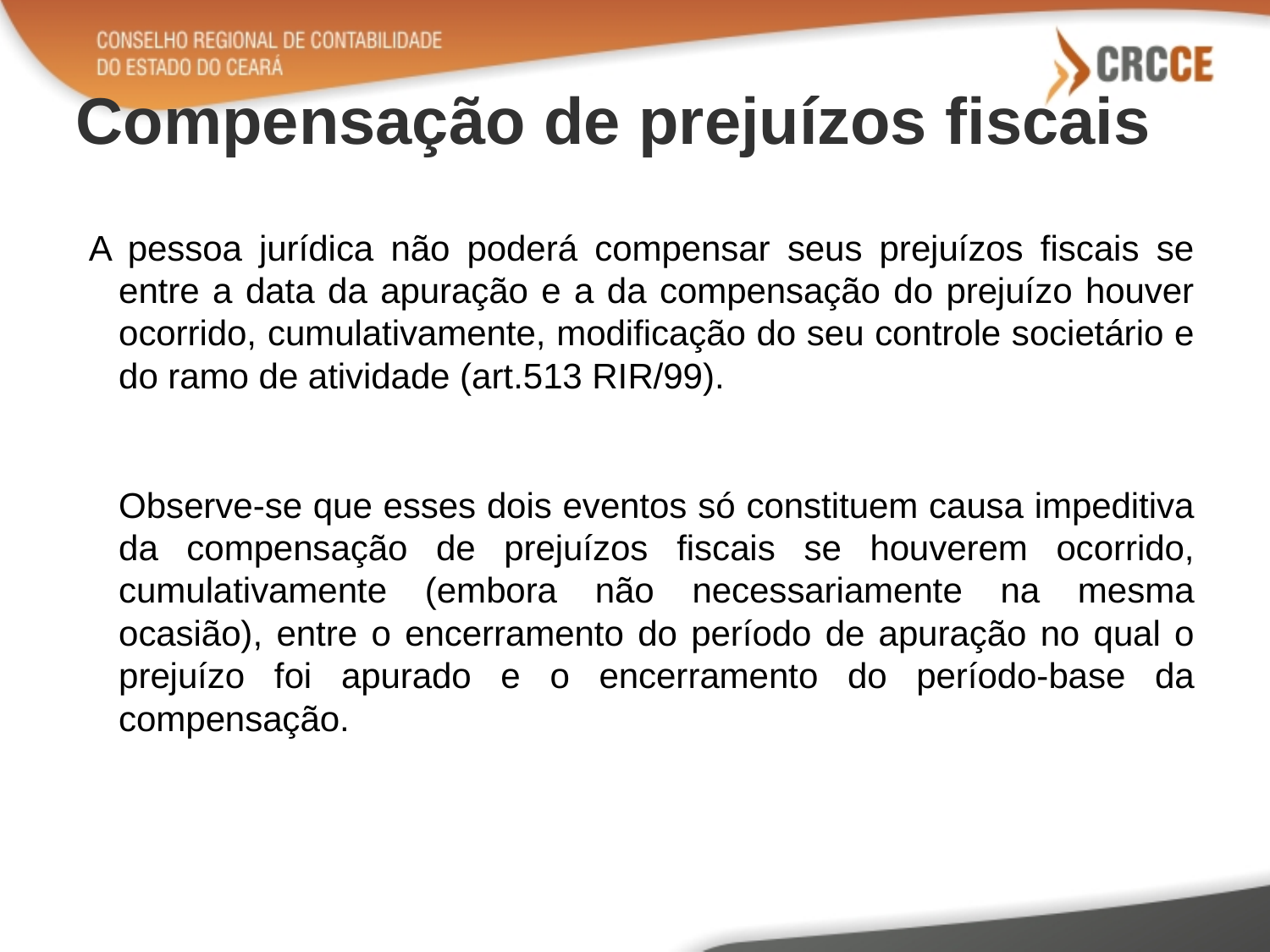

# Compensação de prejuízos fiscais

A pessoa jurídica não poderá compensar seus prejuízos fiscais se entre a data da apuração e a da compensação do prejuízo houver ocorrido, cumulativamente, modificação do seu controle societário e do ramo de atividade (art.513 RIR/99).
Observe-se que esses dois eventos só constituem causa impeditiva da compensação de prejuízos fiscais se houverem ocorrido, cumulativamente (embora não necessariamente na mesma ocasião), entre o encerramento do período de apuração no qual o prejuízo foi apurado e o encerramento do período-base da compensação.